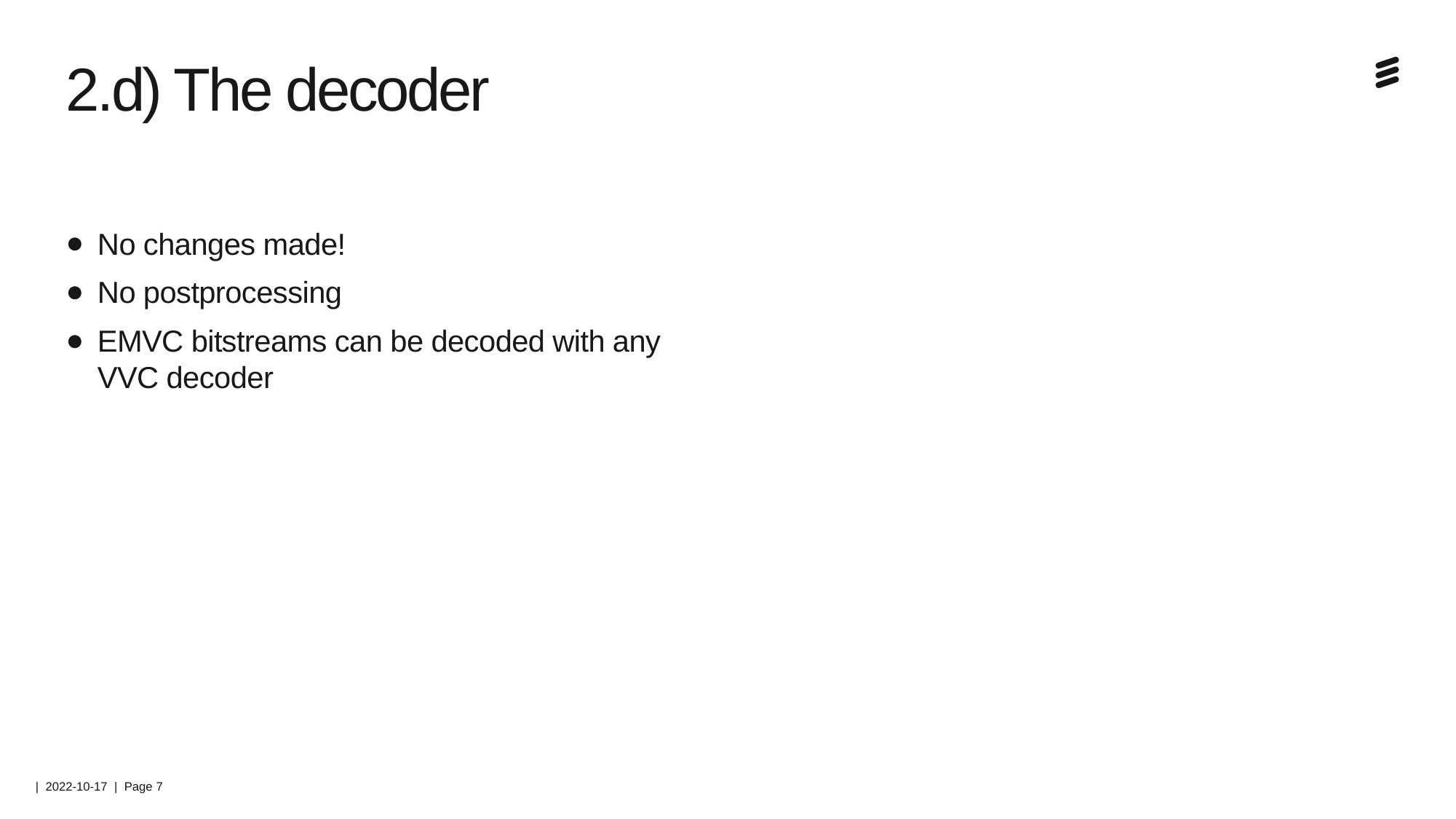

# 2.d) The decoder

No changes made!
No postprocessing
EMVC bitstreams can be decoded with any VVC decoder